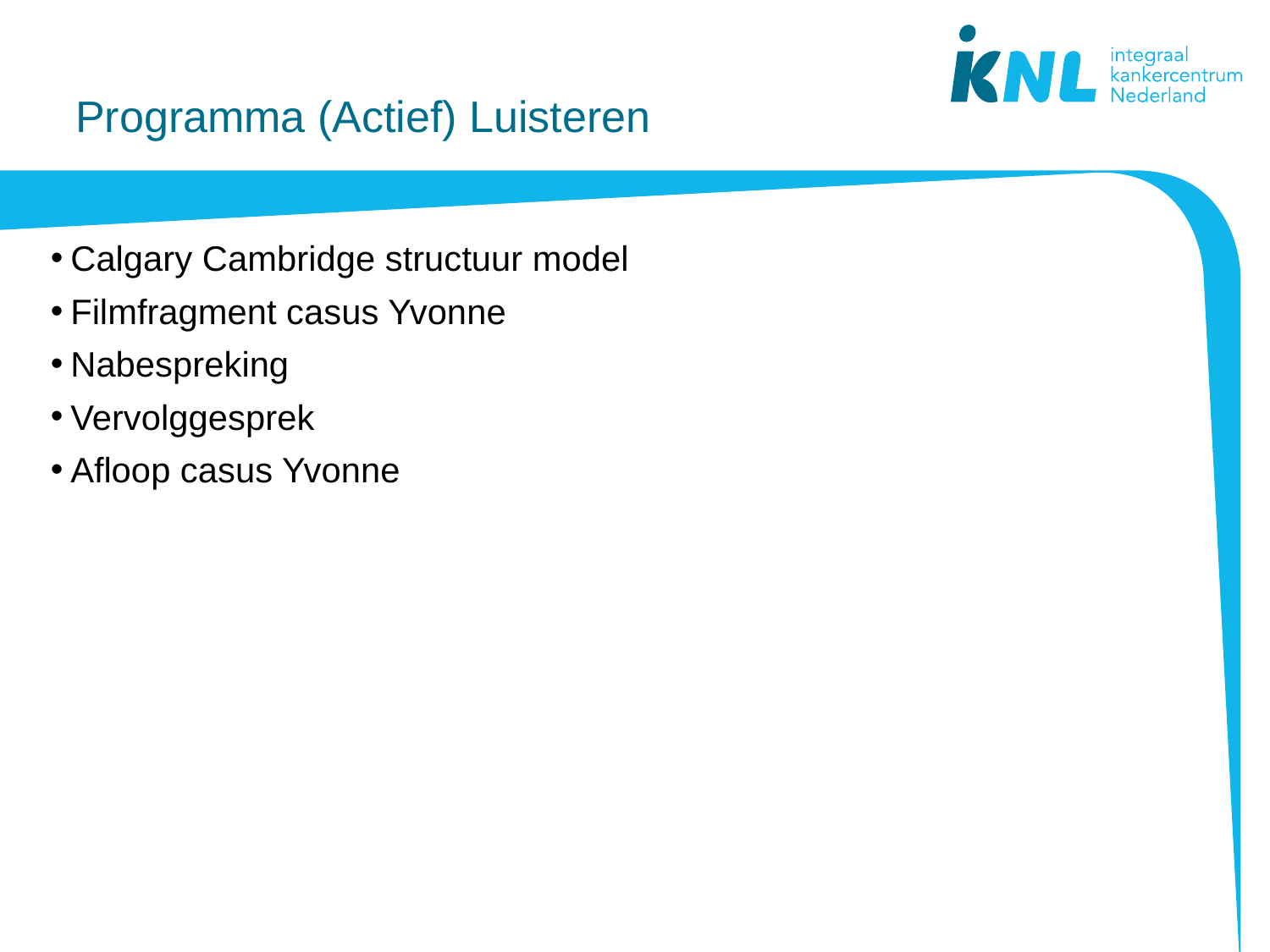

# Programma (Actief) Luisteren
Calgary Cambridge structuur model
Filmfragment casus Yvonne
Nabespreking
Vervolggesprek
Afloop casus Yvonne